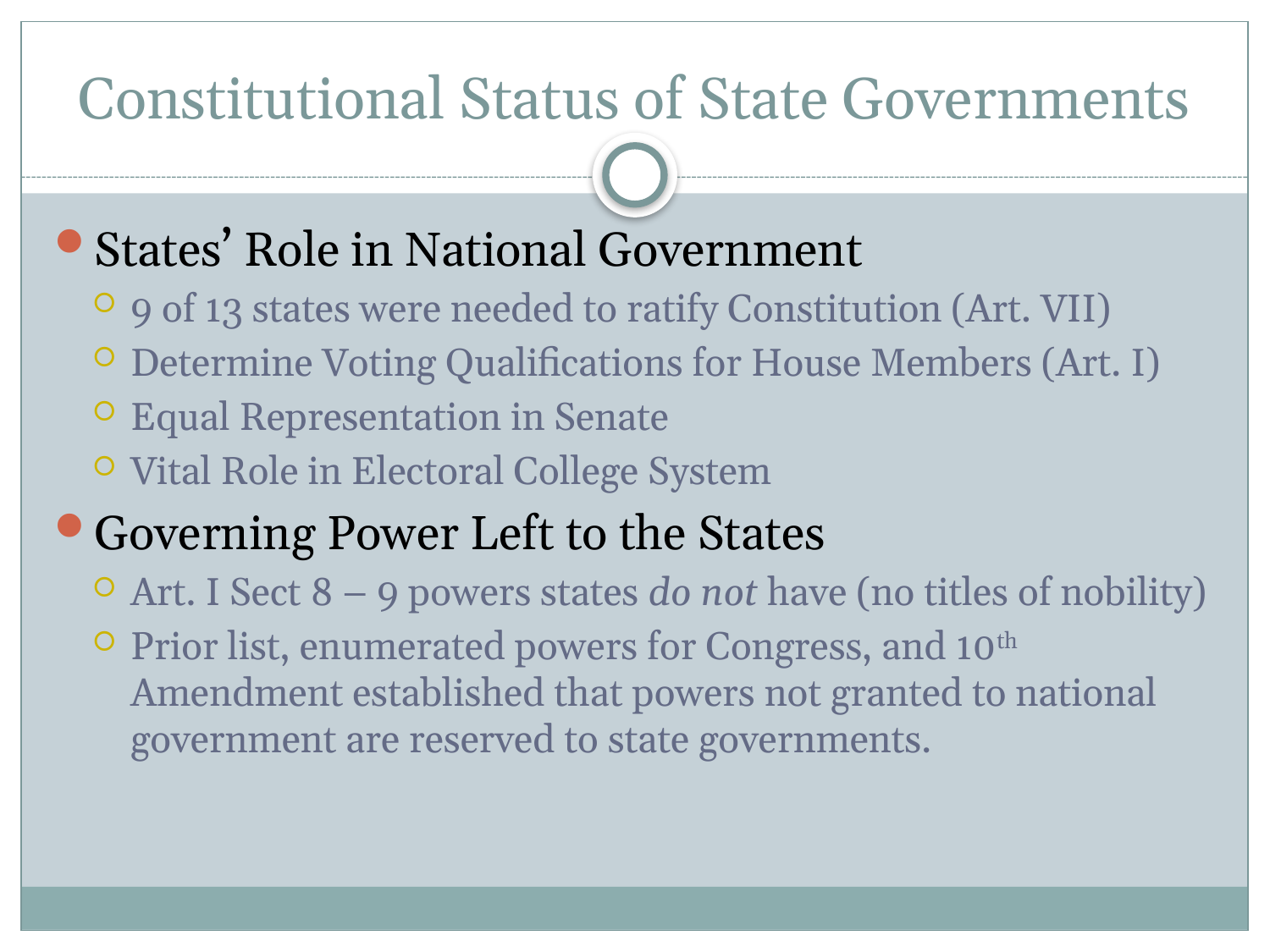

# Constitutional Status of State Governments
States’ Role in National Government
9 of 13 states were needed to ratify Constitution (Art. VII)
Determine Voting Qualifications for House Members (Art. I)
Equal Representation in Senate
Vital Role in Electoral College System
Governing Power Left to the States
Art. I Sect 8 – 9 powers states do not have (no titles of nobility)
Prior list, enumerated powers for Congress, and 10th Amendment established that powers not granted to national government are reserved to state governments.